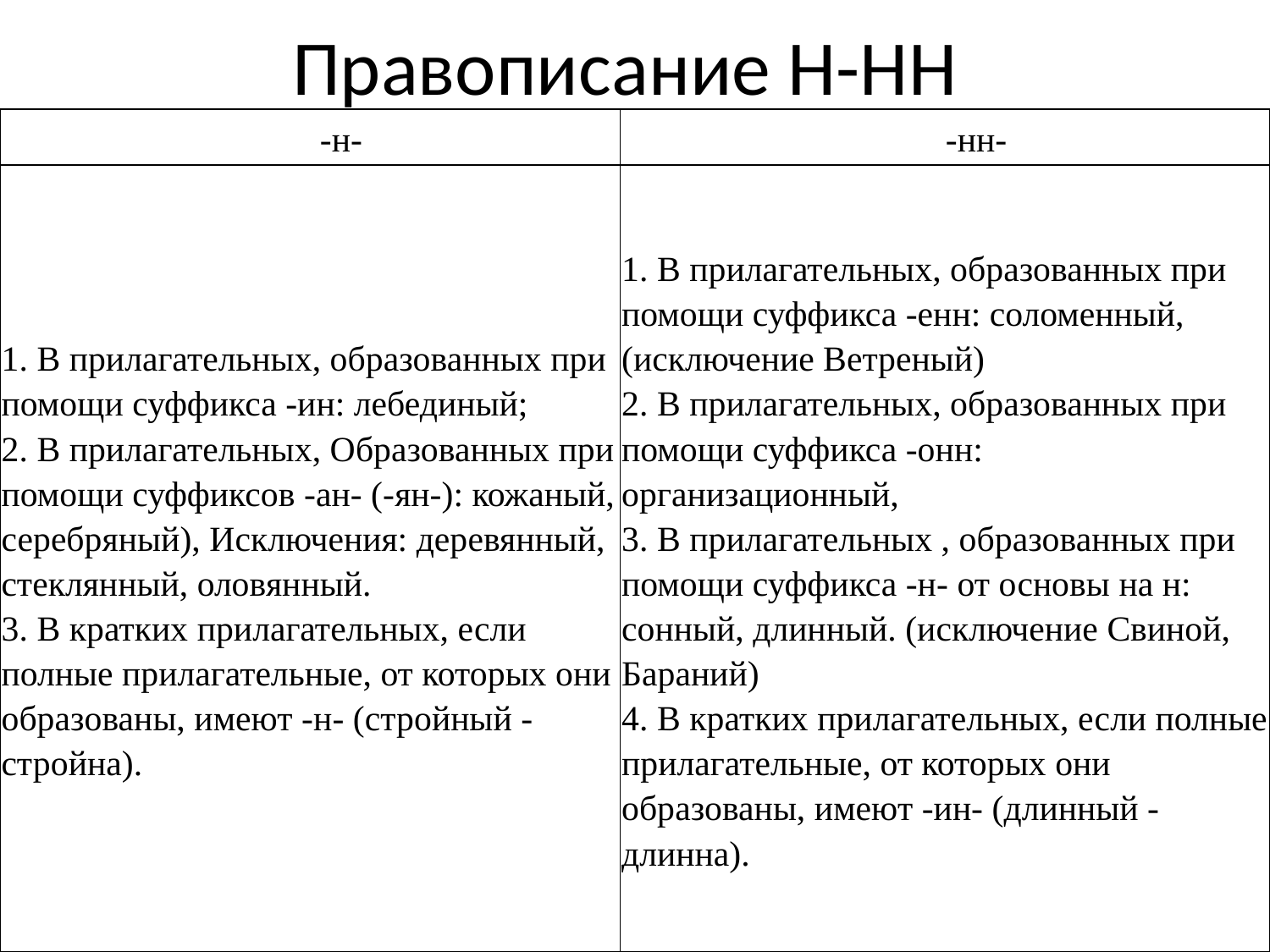

# Правописание Н-НН
| -н- | -нн- |
| --- | --- |
| 1. В прилагательных, образованных при помощи суффикса -ин: лебединый; 2. В прилагательных, Образованных при помощи суффиксов -ан- (-ян-): кожаный, серебряный), Исключения: деревянный, стеклянный, оловянный. 3. В кратких прилагательных, если полные прилагательные, от которых они образованы, имеют -н- (стройный - стройна). | 1. В прилагательных, образованных при помощи суффикса -енн: соломенный, (исключение Ветреный) 2. В прилагательных, образованных при помощи суффикса -онн: организационный, 3. В прилагательных , образованных при помощи суффикса -н- от основы на н: сонный, длинный. (исключение Свиной, Бараний) 4. В кратких прилагательных, если полные прилагательные, от которых они образованы, имеют -ин- (длинный - длинна). |